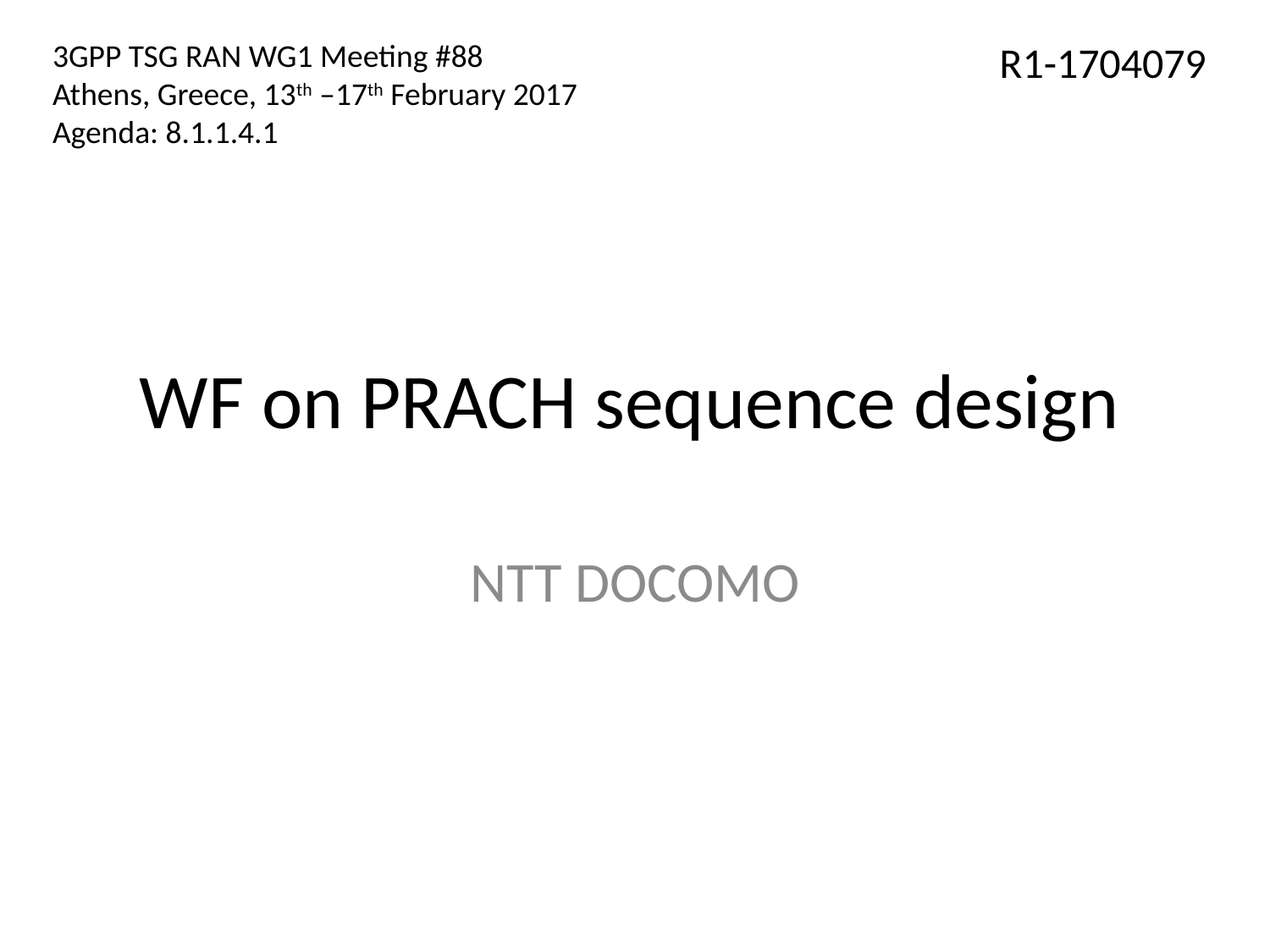

3GPP TSG RAN WG1 Meeting #88
Athens, Greece, 13th –17th February 2017
Agenda: 8.1.1.4.1
R1-1704079
# WF on PRACH sequence design
NTT DOCOMO